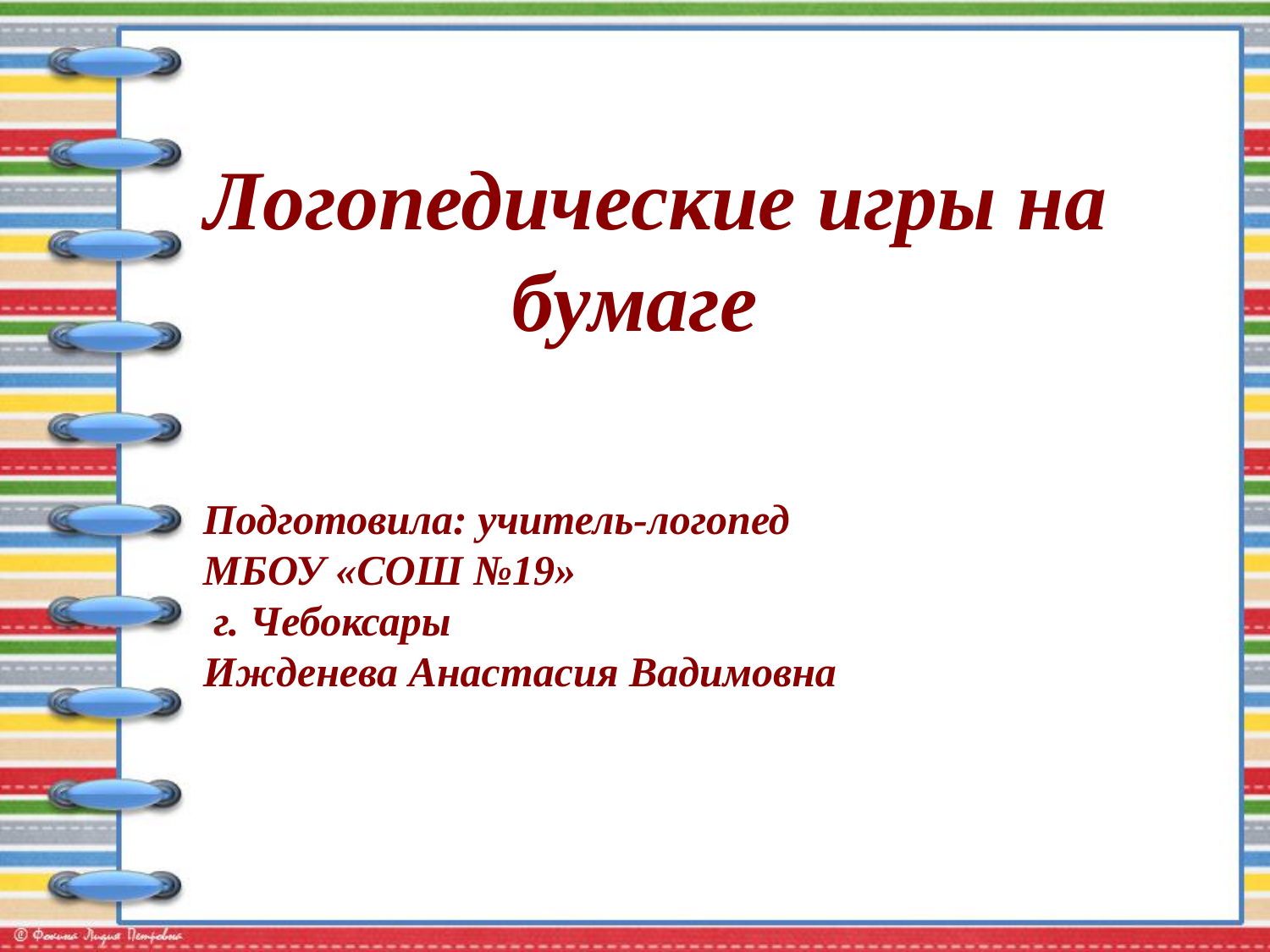

# Логопедические игры на бумаге
Подготовила: учитель-логопед
МБОУ «СОШ №19»
 г. Чебоксары
Ижденева Анастасия Вадимовна